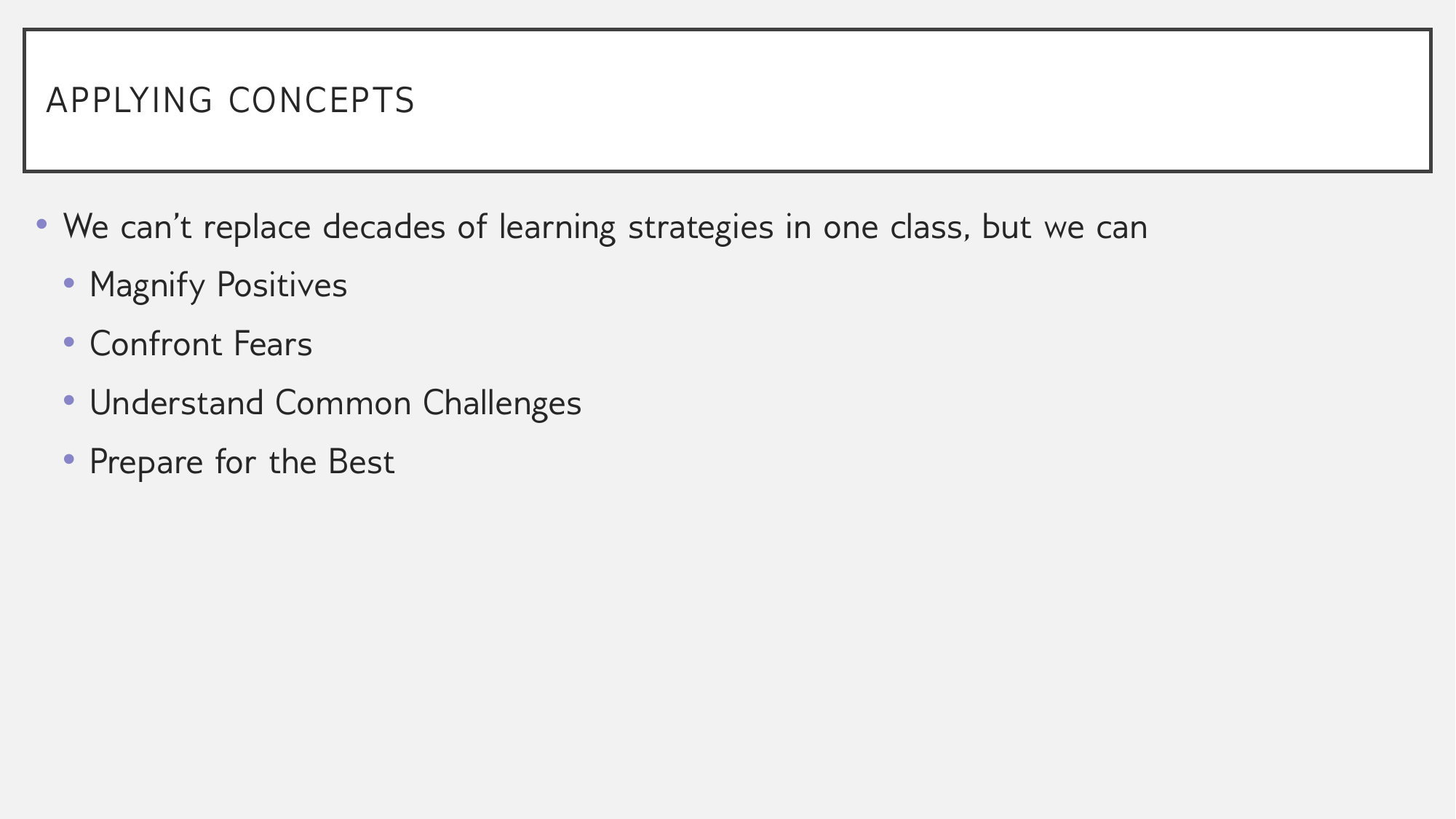

# Applying Concepts
We can’t replace decades of learning strategies in one class, but we can
Magnify Positives
Confront Fears
Understand Common Challenges
Prepare for the Best